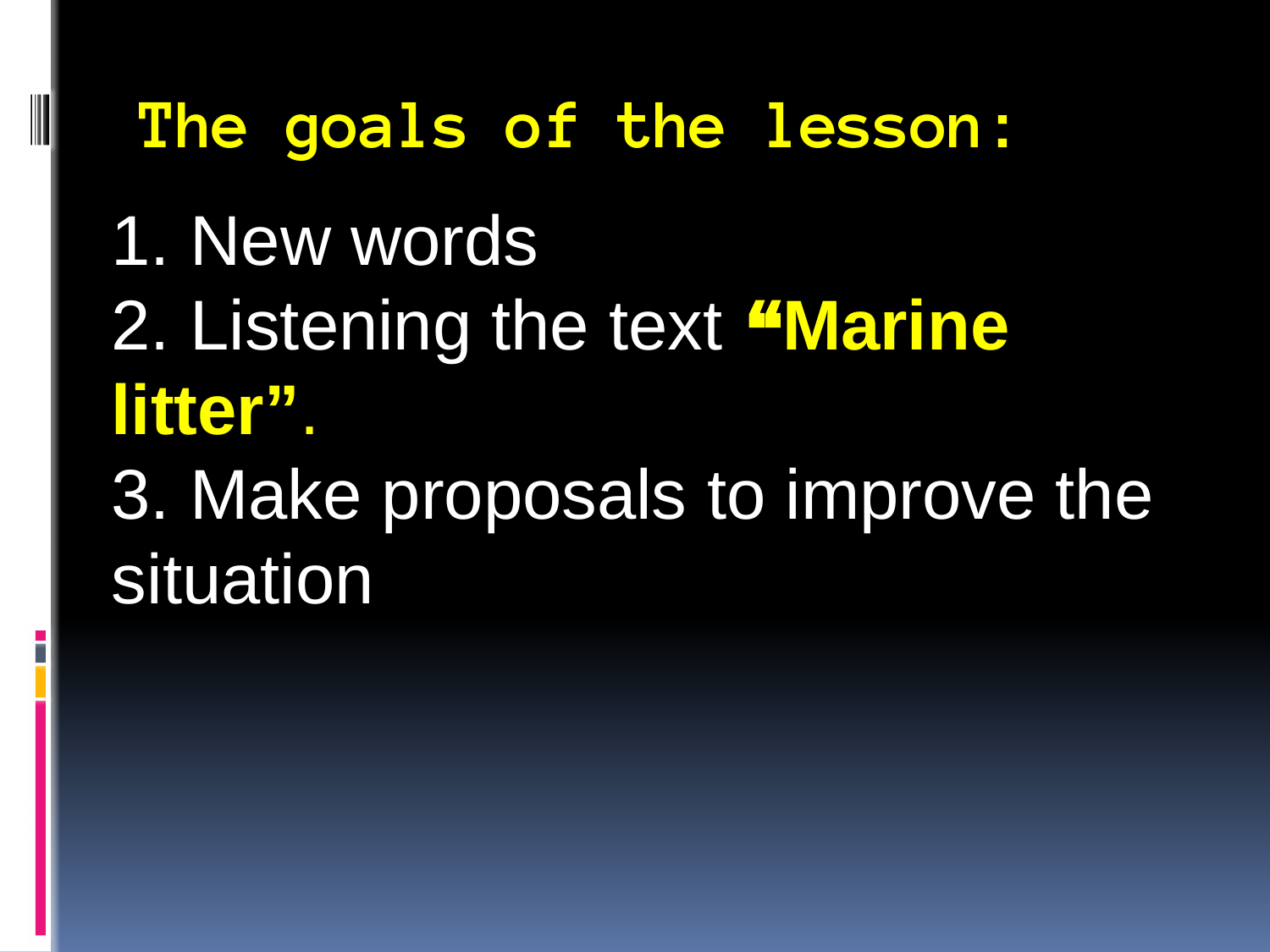

# The goals of the lesson:
1. New words
2. Listening the text “Marine litter”.
3. Make proposals to improve the situation